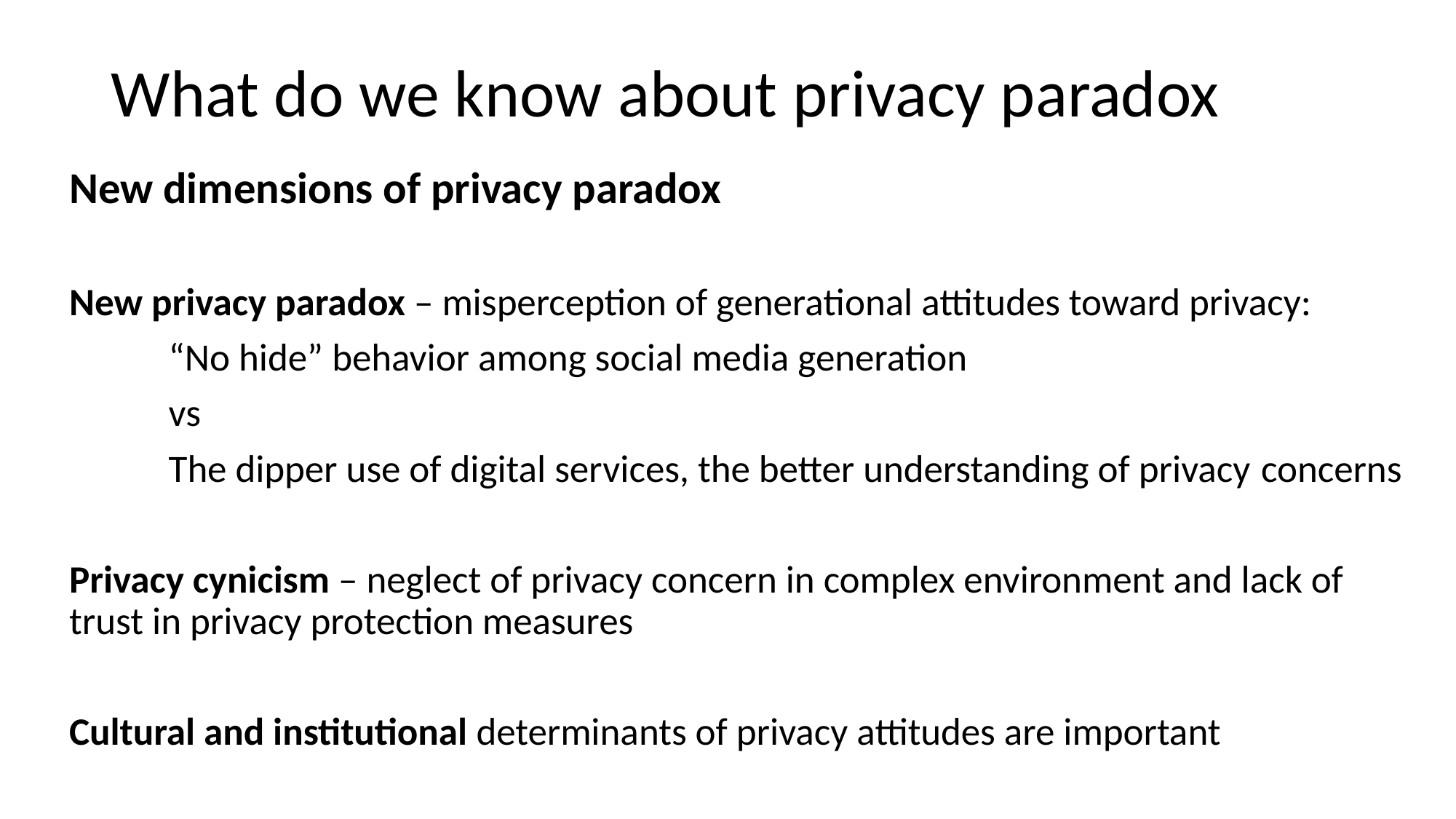

# What do we know about privacy paradox
New dimensions of privacy paradox

New privacy paradox – misperception of generational attitudes toward privacy:
	“No hide” behavior among social media generation
	vs
	The dipper use of digital services, the better understanding of privacy 	concerns

Privacy cynicism – neglect of privacy concern in complex environment and lack of trust in privacy protection measures

Cultural and institutional determinants of privacy attitudes are important